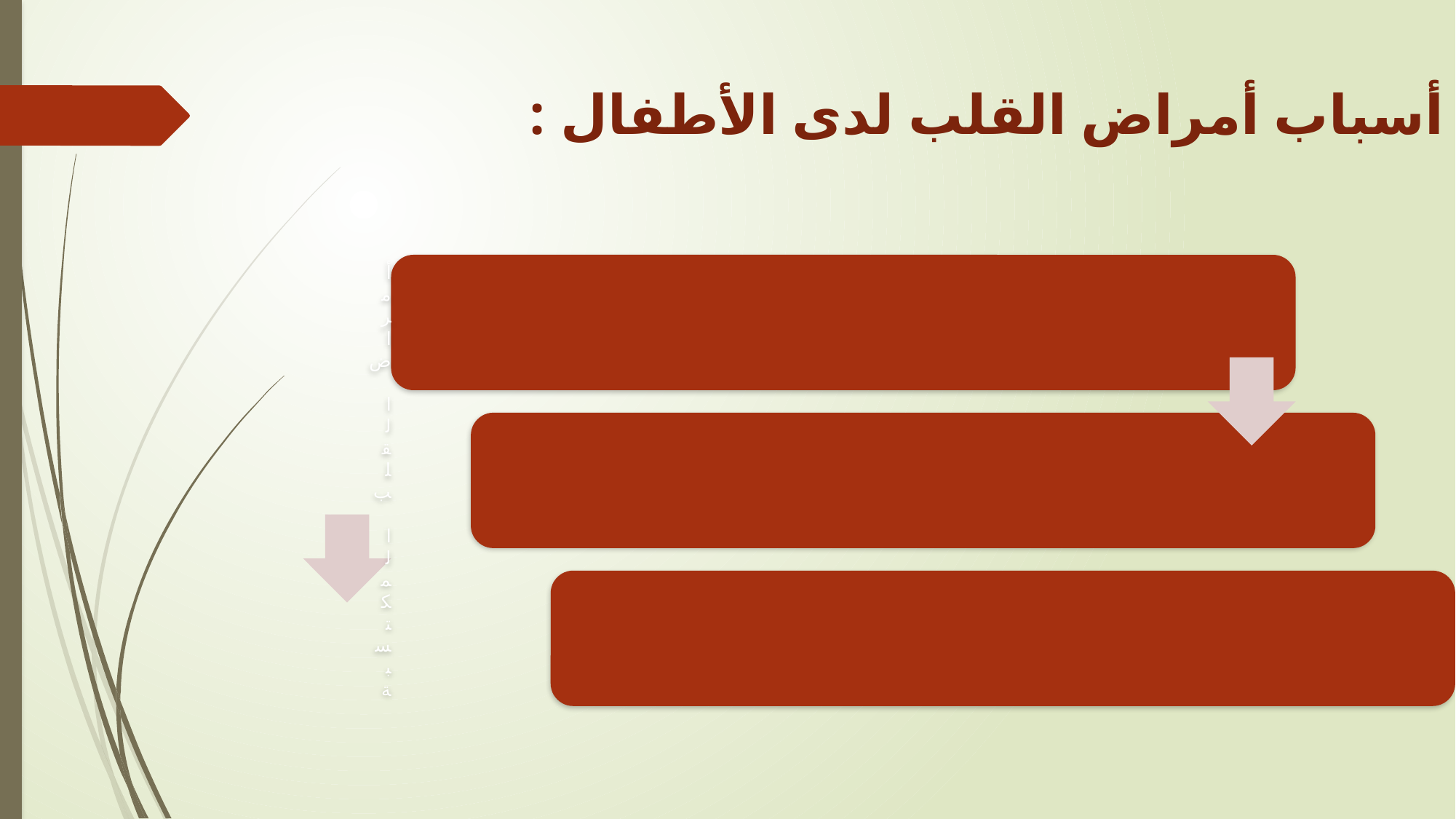

أسباب أمراض القلب لدى الأطفال :
أمراض القلب المكتسبة